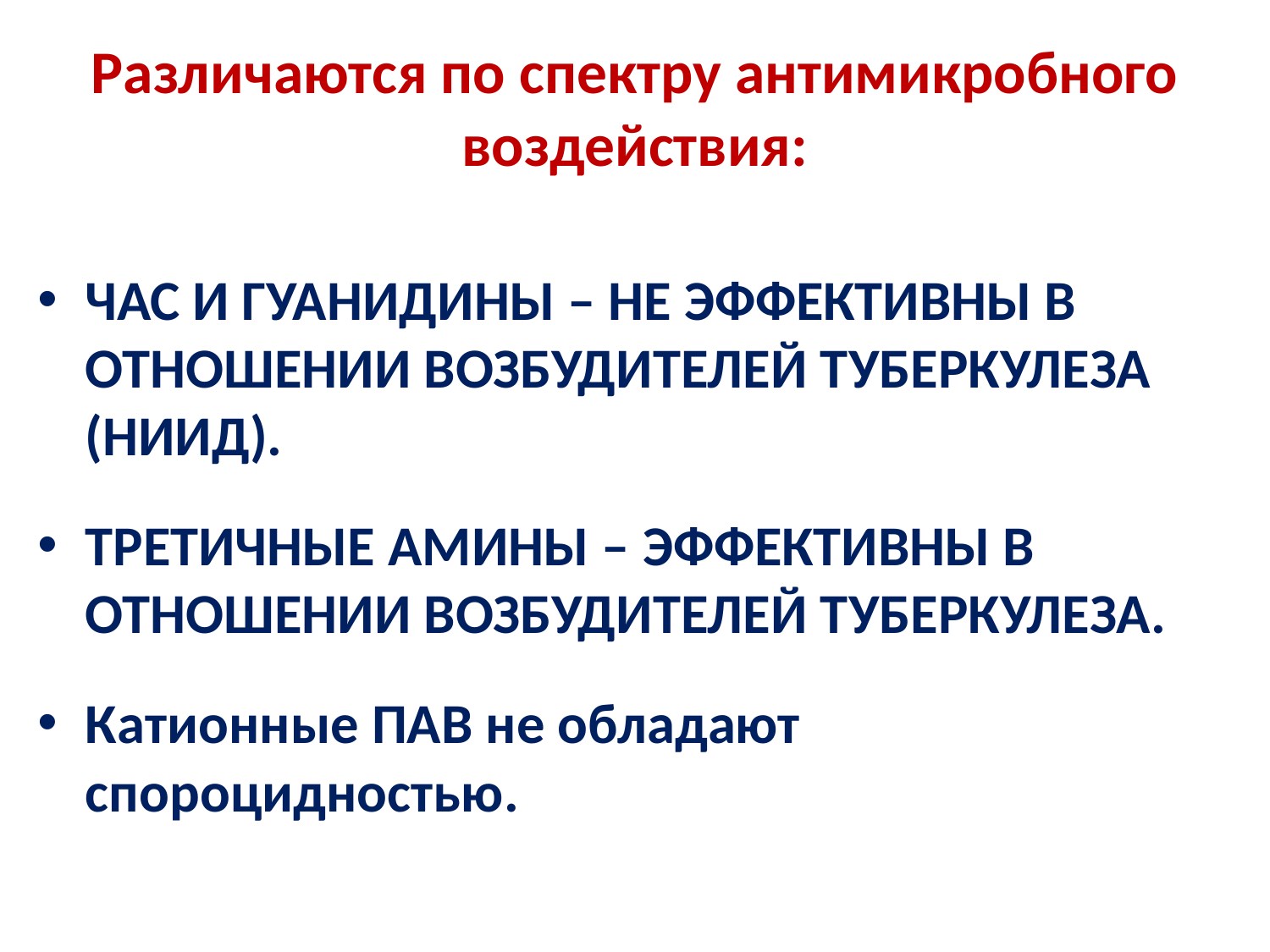

# Различаются по спектру антимикробного воздействия:
ЧАС И ГУАНИДИНЫ – НЕ ЭФФЕКТИВНЫ В ОТНОШЕНИИ ВОЗБУДИТЕЛЕЙ ТУБЕРКУЛЕЗА (НИИД).
ТРЕТИЧНЫЕ АМИНЫ – ЭФФЕКТИВНЫ В ОТНОШЕНИИ ВОЗБУДИТЕЛЕЙ ТУБЕРКУЛЕЗА.
Катионные ПАВ не обладают спороцидностью.